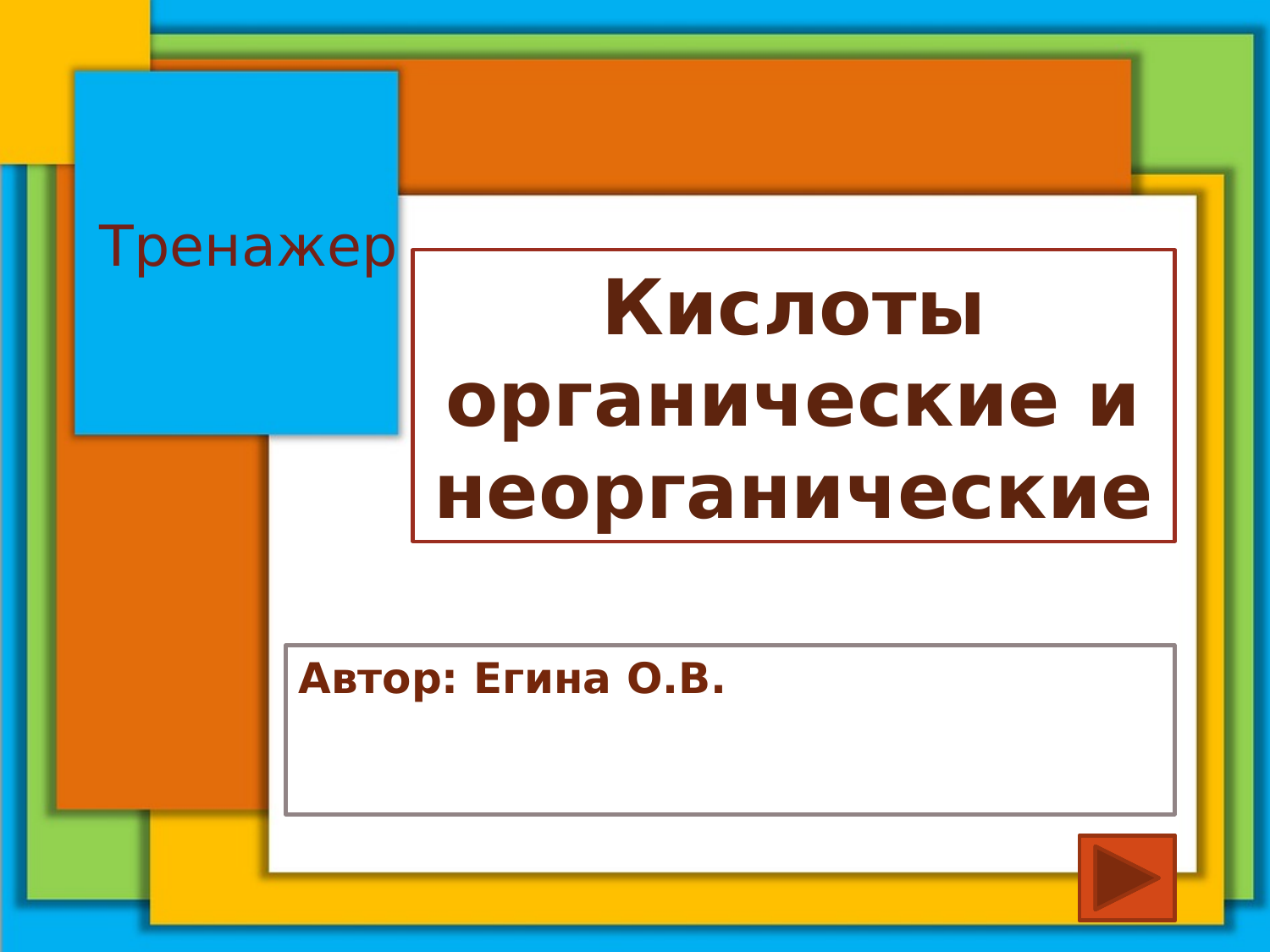

Тренажер
# Кислоты органические и неорганические
Автор: Егина О.В.